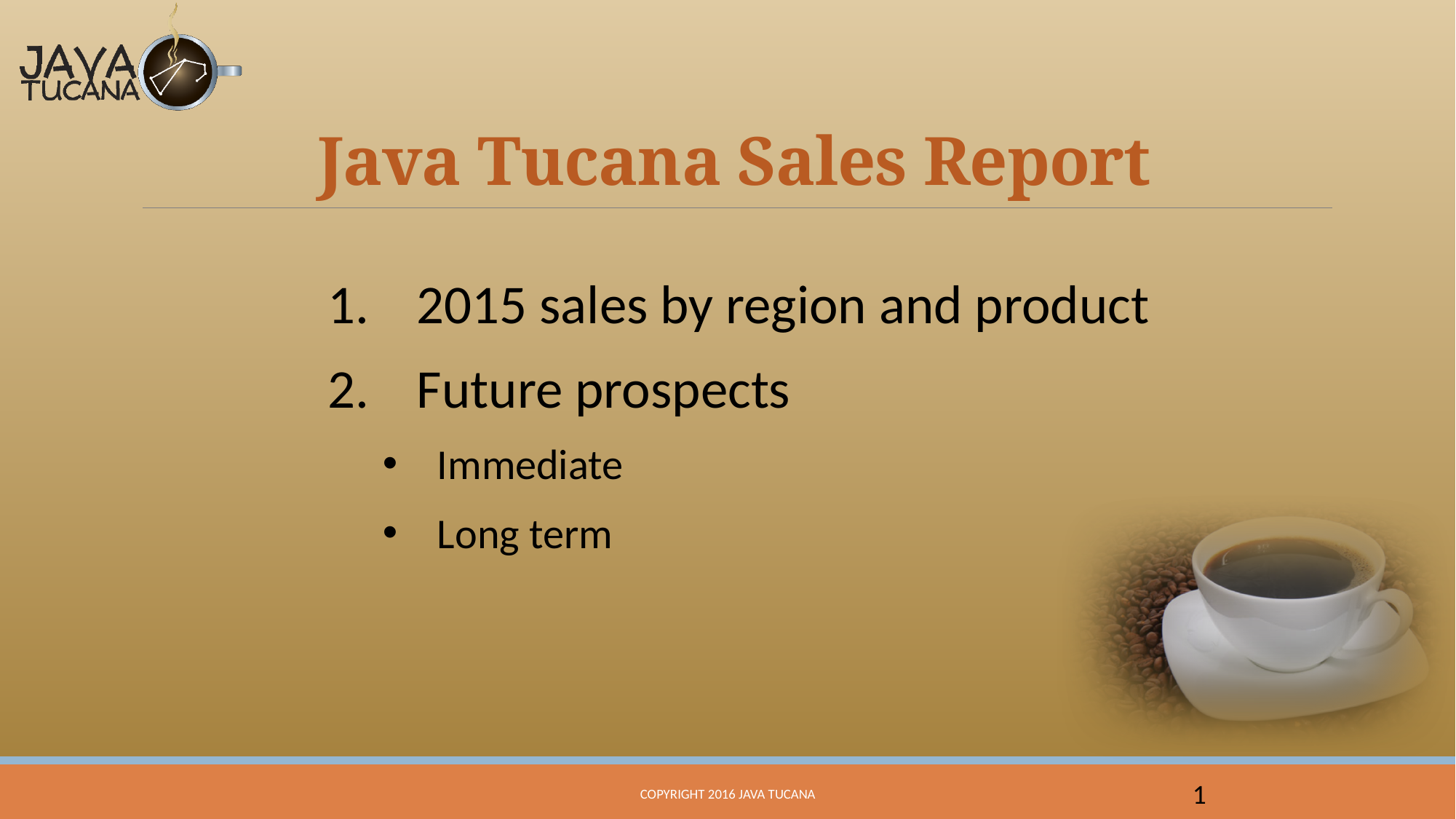

# Java Tucana Sales Report
2015 sales by region and product
Future prospects
Immediate
Long term
Copyright 2016 Java Tucana
1